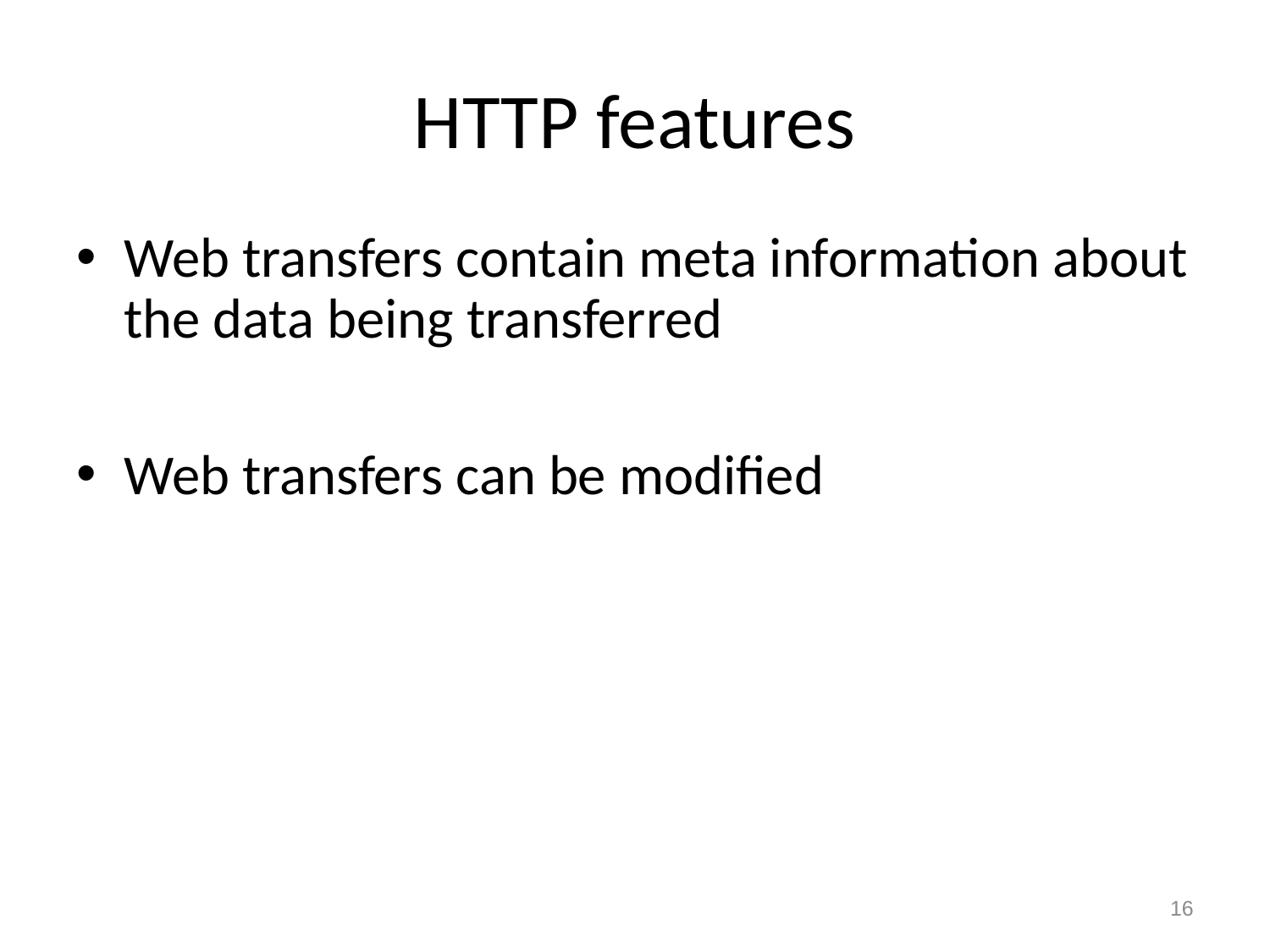

# HTTP features
Web transfers contain meta information about the data being transferred

Web transfers can be modified
16